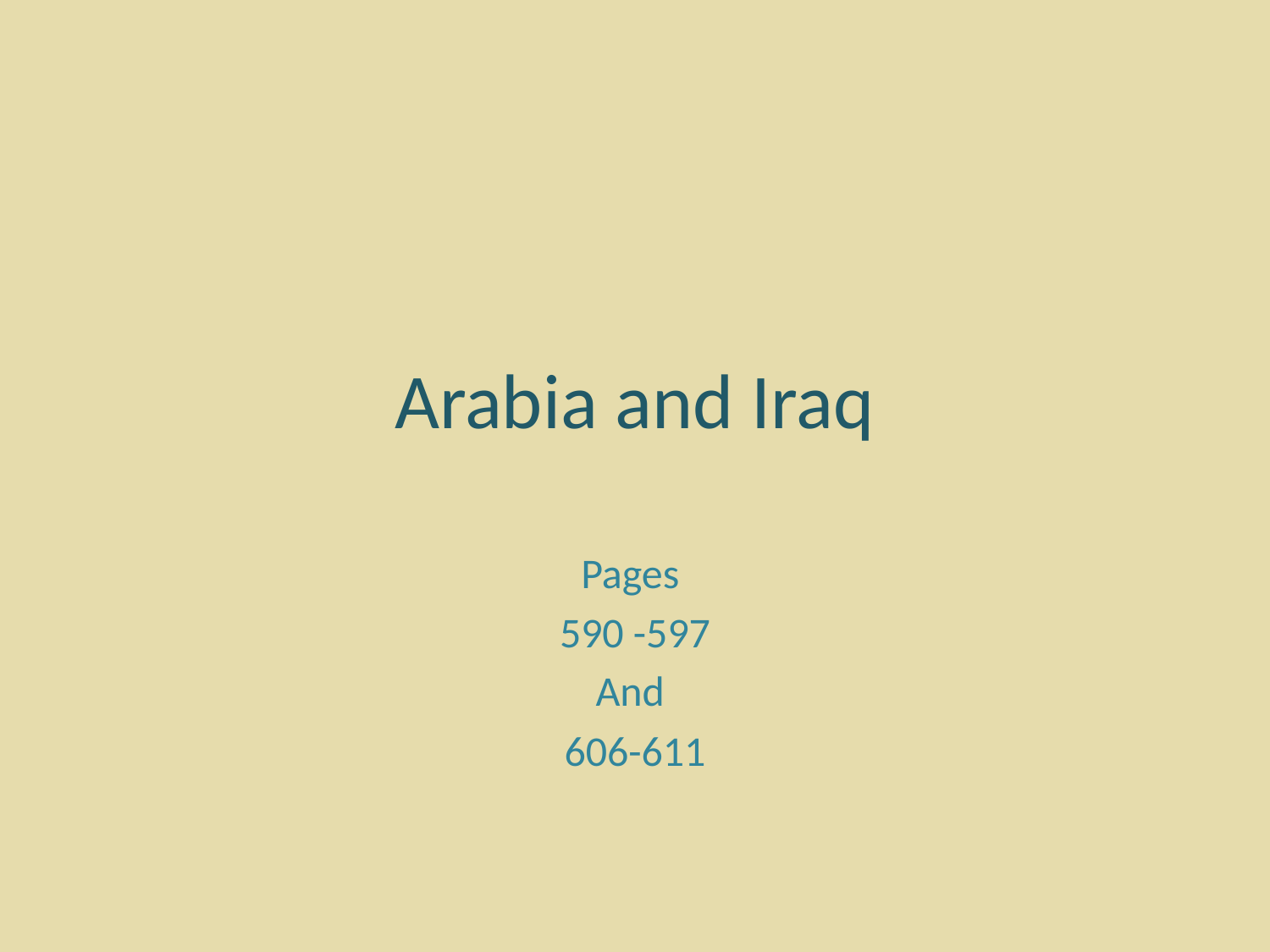

# Arabia and Iraq
Pages
590 -597
And
606-611